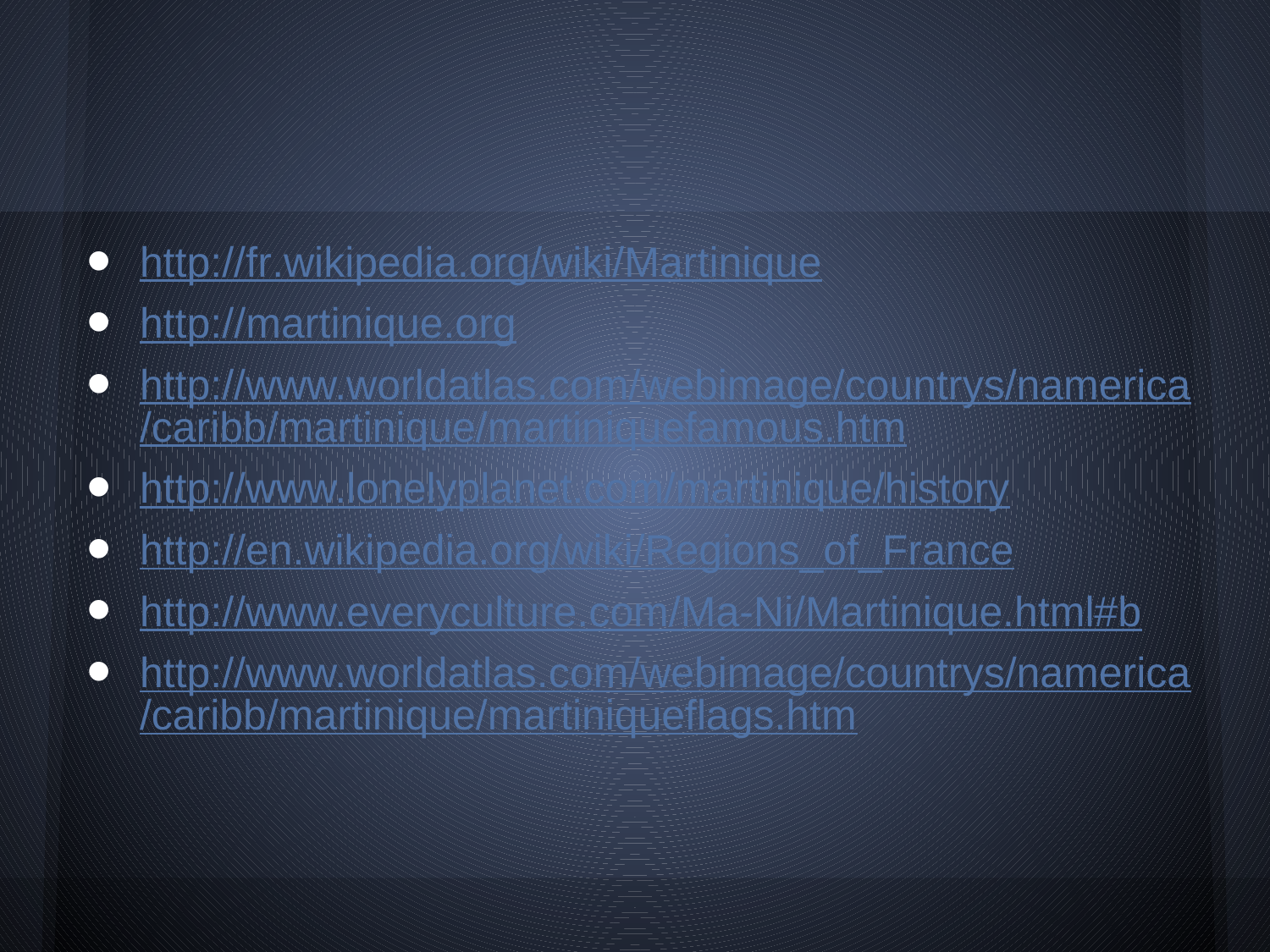

#
http://fr.wikipedia.org/wiki/Martinique
http://martinique.org
http://www.worldatlas.com/webimage/countrys/namerica/caribb/martinique/martiniquefamous.htm
http://www.lonelyplanet.com/martinique/history
http://en.wikipedia.org/wiki/Regions_of_France
http://www.everyculture.com/Ma-Ni/Martinique.html#b
http://www.worldatlas.com/webimage/countrys/namerica/caribb/martinique/martiniqueflags.htm